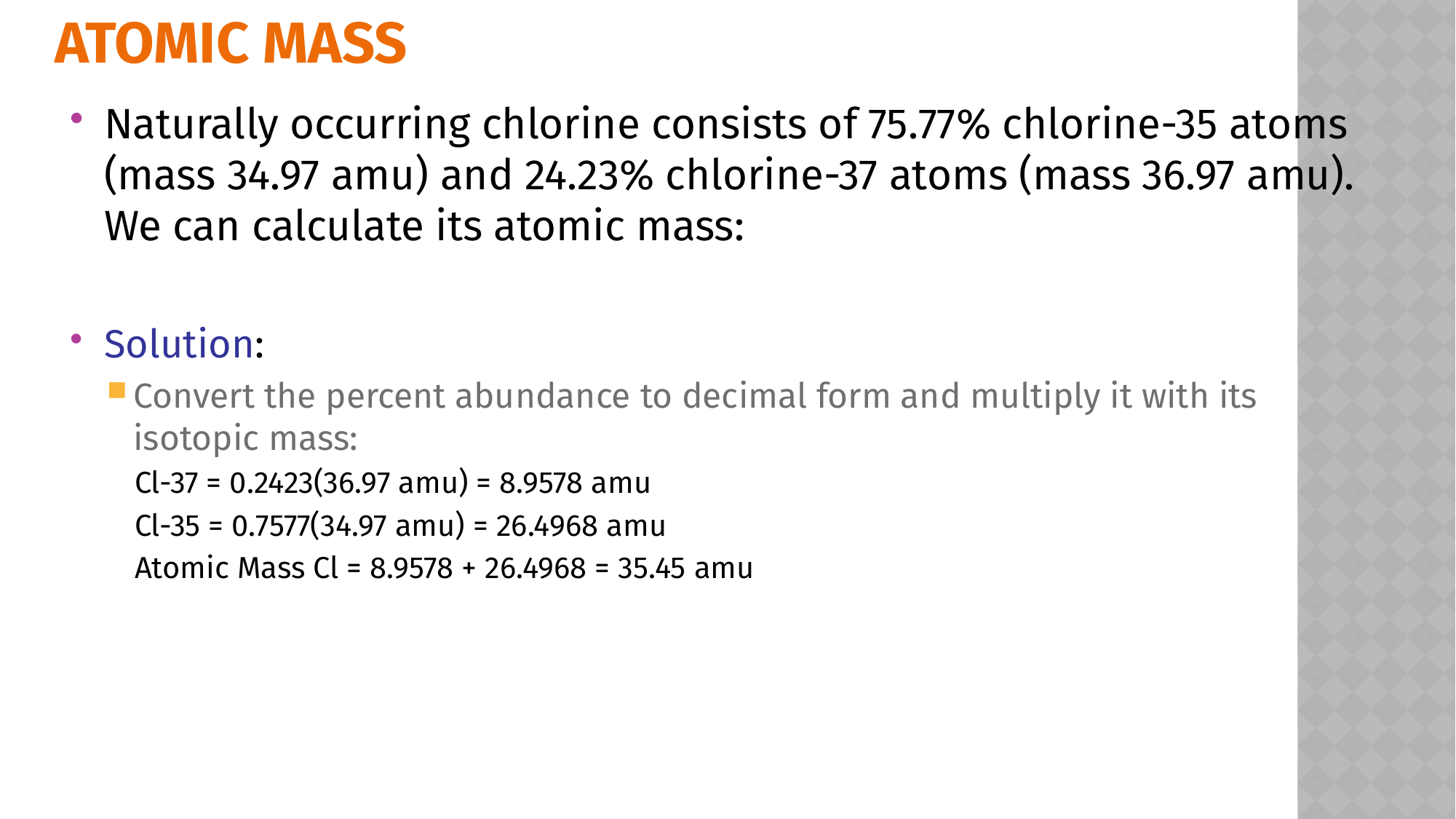

# Atomic Mass

Naturally occurring chlorine consists of 75.77% chlorine-35 atoms (mass 34.97 amu) and 24.23% chlorine-37 atoms (mass 36.97 amu). We can calculate its atomic mass:

Solution:
Convert the percent abundance to decimal form and multiply it with its isotopic mass:
Cl-37 = 0.2423(36.97 amu) = 8.9578 amu
Cl-35 = 0.7577(34.97 amu) = 26.4968 amu
Atomic Mass Cl = 8.9578 + 26.4968 = 35.45 amu